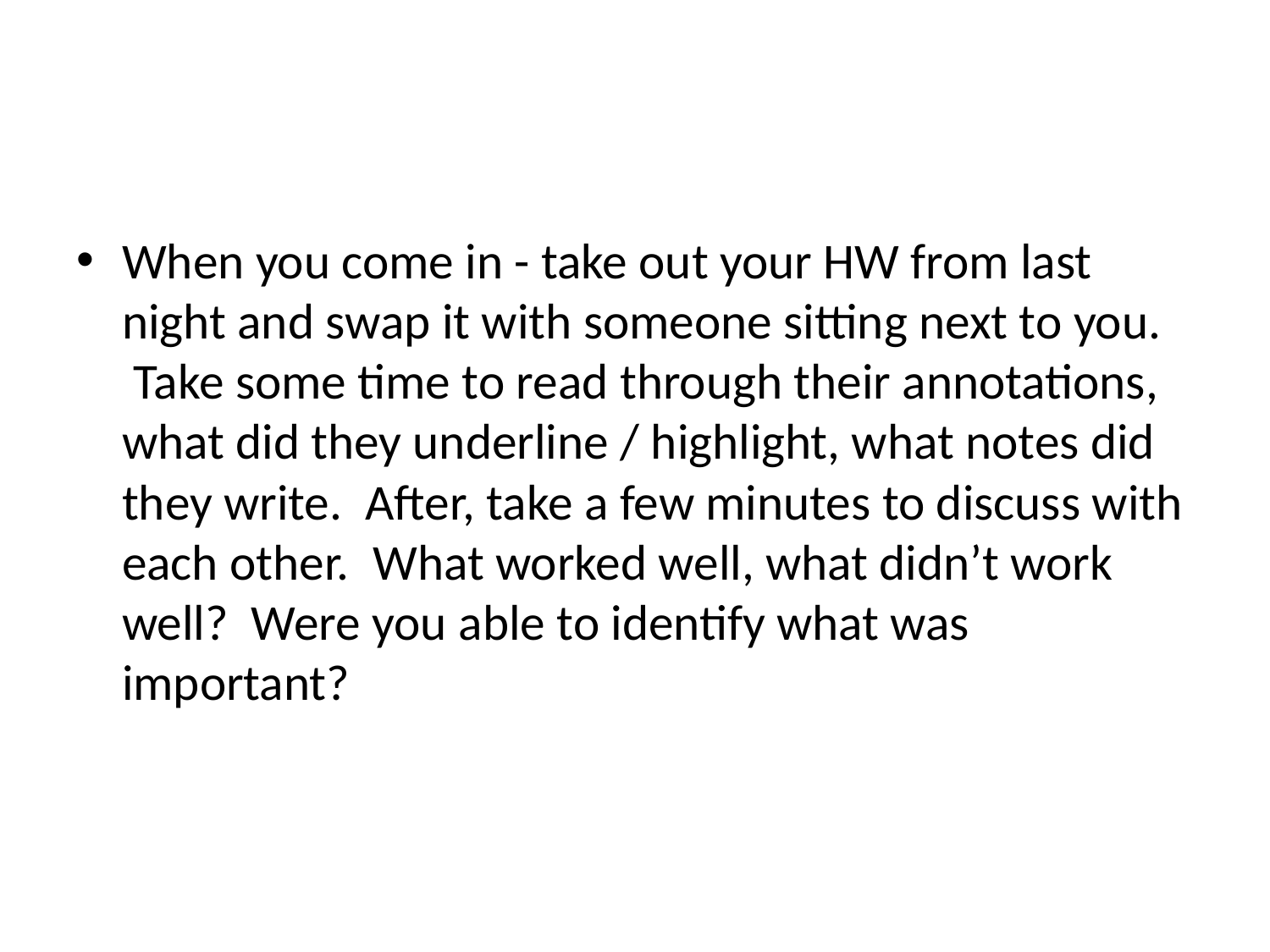

#
When you come in - take out your HW from last night and swap it with someone sitting next to you.  Take some time to read through their annotations, what did they underline / highlight, what notes did they write.  After, take a few minutes to discuss with each other.  What worked well, what didn’t work well?  Were you able to identify what was important?